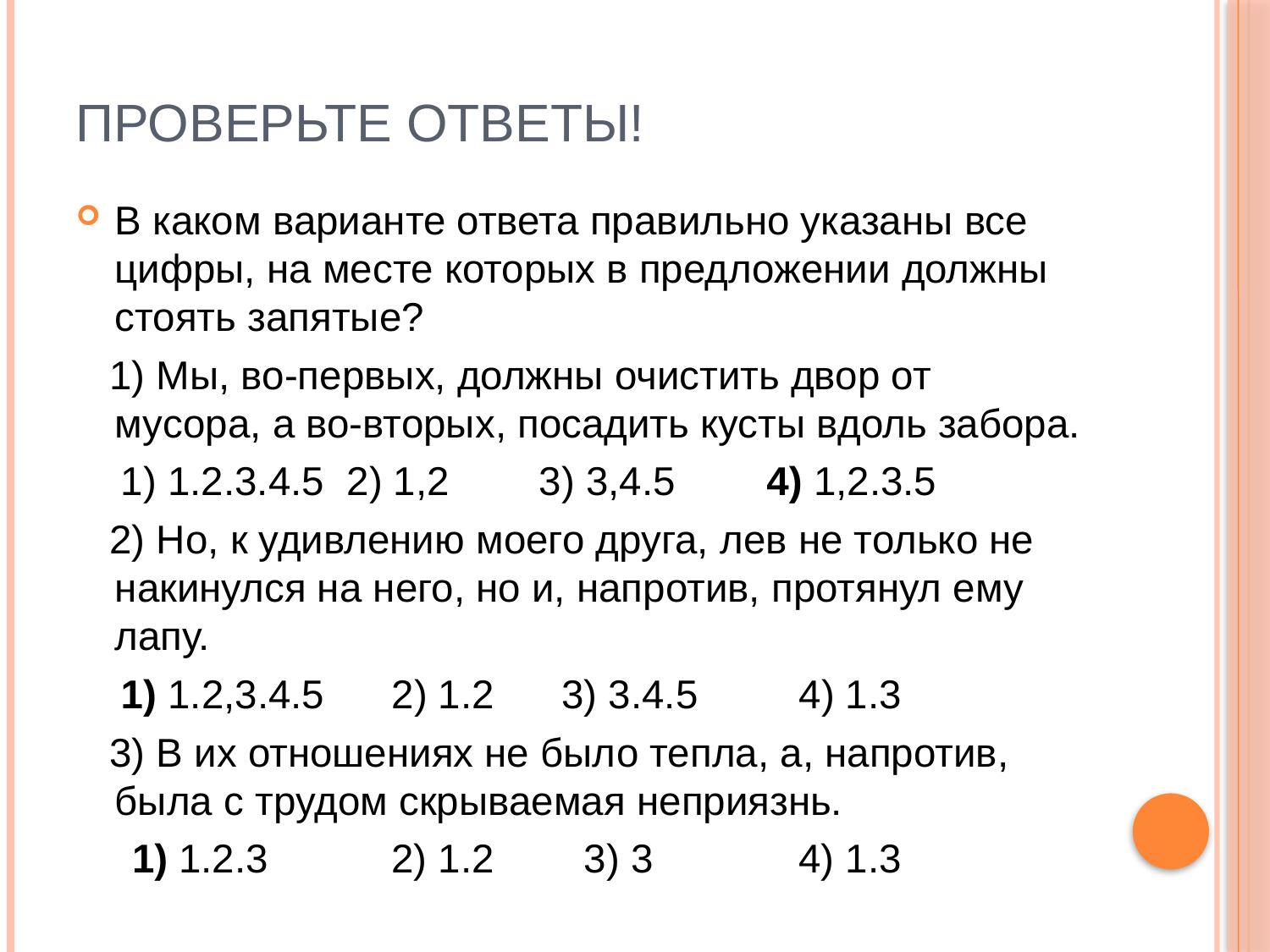

# Проверьте ответы!
В каком варианте ответа правильно указаны все цифры, на месте которых в предложении должны стоять запятые?
   1) Мы, во-первых, должны очистить двор от мусора, а во-вторых, посадить кусты вдоль забора.
    1) 1.2.3.4.5  2) 1,2        3) 3,4.5        4) 1,2.3.5
   2) Но, к удивлению моего друга, лев не только не накинулся на него, но и, напротив, протянул ему лапу.
    1) 1.2,3.4.5      2) 1.2      3) 3.4.5         4) 1.3
   3) В их отношениях не было тепла, а, напротив, была с трудом скрываемая неприязнь.
     1) 1.2.3           2) 1.2        3) 3             4) 1.3